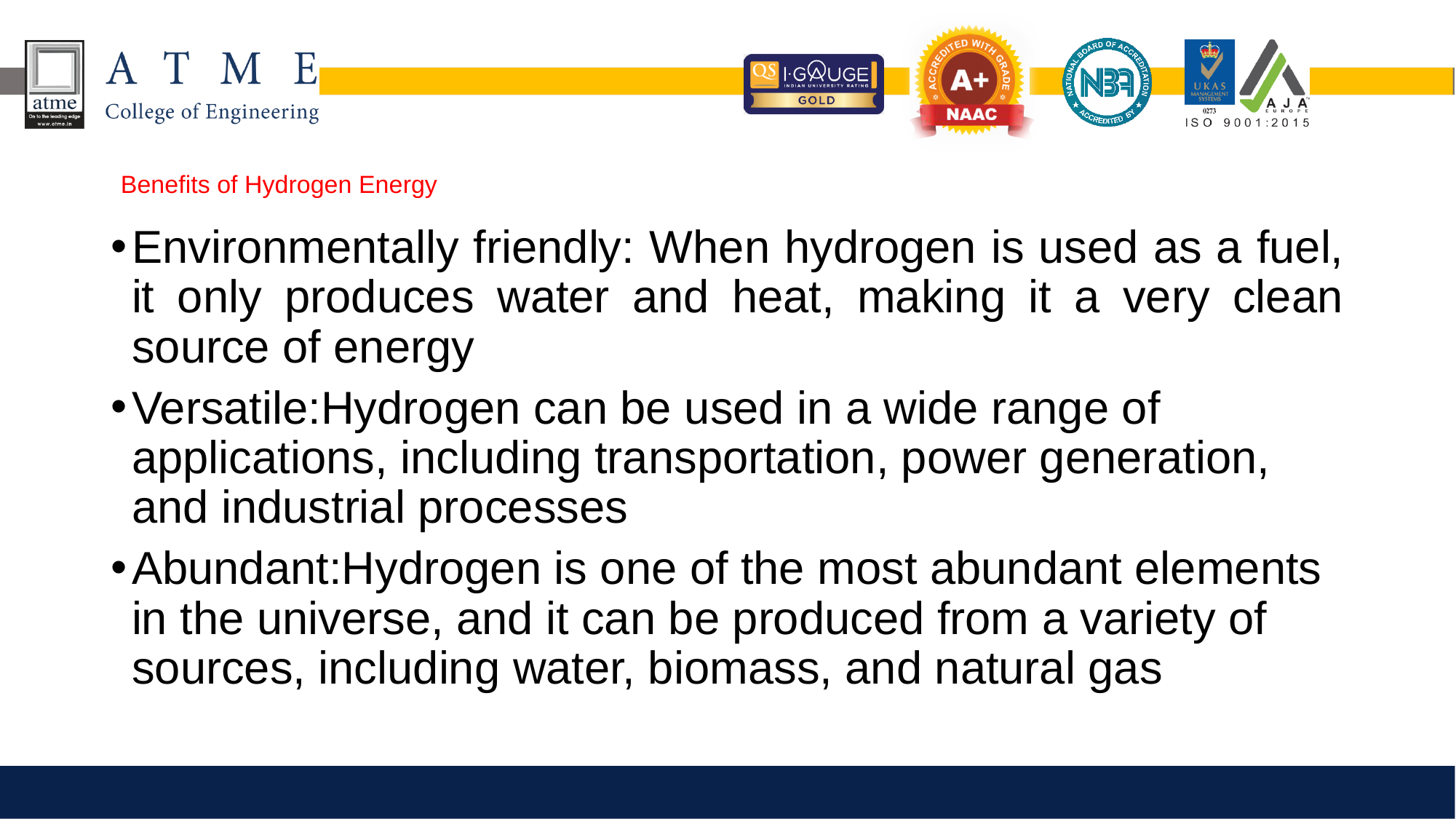

# Benefits of Hydrogen Energy
Environmentally friendly: When hydrogen is used as a fuel, it only produces water and heat, making it a very clean source of energy
Versatile:Hydrogen can be used in a wide range of applications, including transportation, power generation, and industrial processes
Abundant:Hydrogen is one of the most abundant elements in the universe, and it can be produced from a variety of sources, including water, biomass, and natural gas